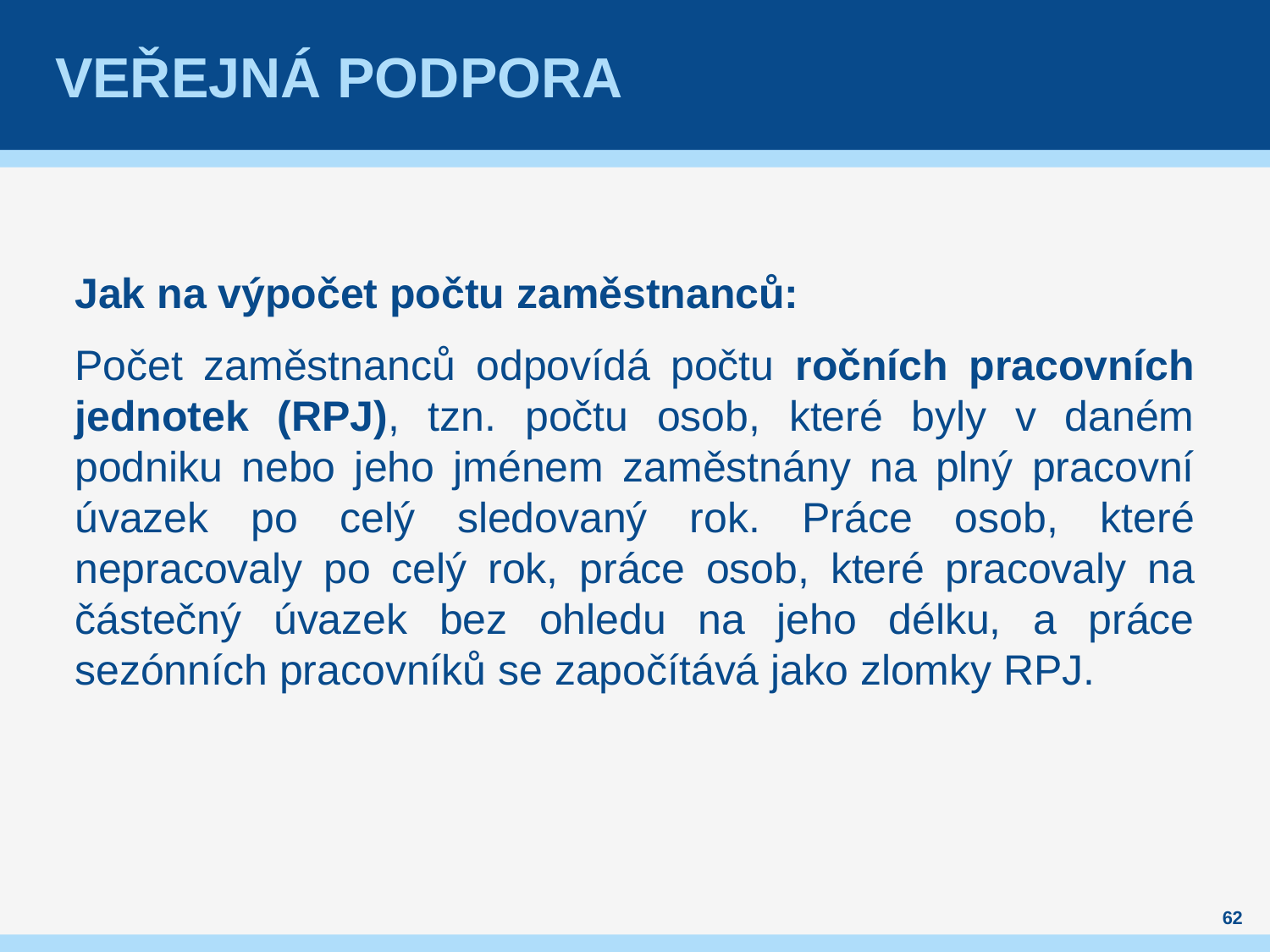

# Veřejná podpora
Jak na výpočet počtu zaměstnanců:
Počet zaměstnanců odpovídá počtu ročních pracovních jednotek (RPJ), tzn. počtu osob, které byly v daném podniku nebo jeho jménem zaměstnány na plný pracovní úvazek po celý sledovaný rok. Práce osob, které nepracovaly po celý rok, práce osob, které pracovaly na částečný úvazek bez ohledu na jeho délku, a práce sezónních pracovníků se započítává jako zlomky RPJ.
62